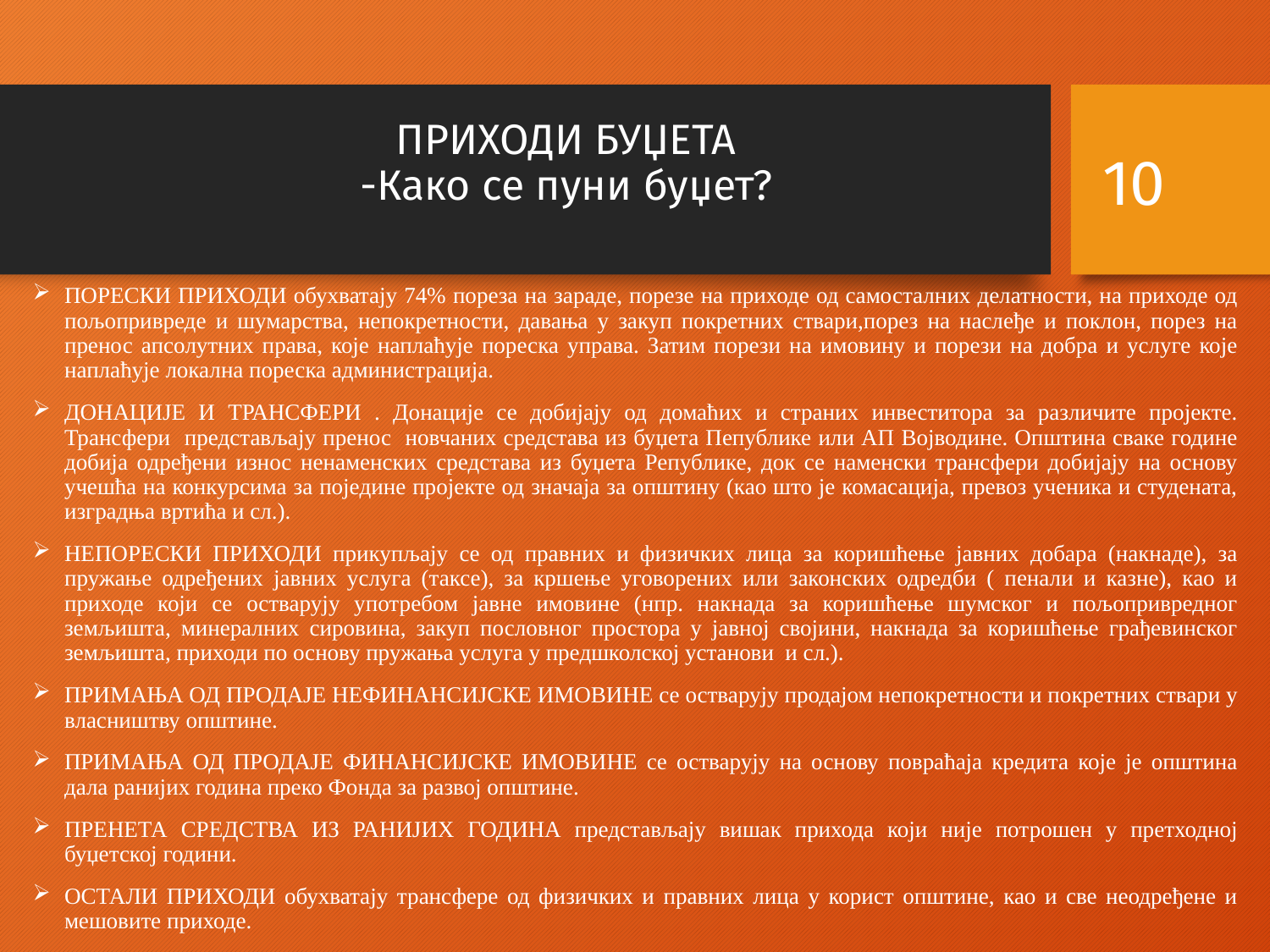

10
# ПРИХОДИ БУЏЕТА -Како се пуни буџет?
ПОРЕСКИ ПРИХОДИ обухватају 74% пореза на зараде, порезе на приходе од самосталних делатности, на приходе од пољопривреде и шумарства, непокретности, давања у закуп покретних ствари,порез на наслеђе и поклон, порез на пренос апсолутних права, које наплаћује пореска управа. Затим порези на имовину и порези на добра и услуге које наплаћује локална пореска администрација.
ДОНАЦИЈЕ И ТРАНСФЕРИ . Донације се добијају од домаћих и страних инвеститора за различите пројекте. Трансфери  представљају пренос  новчаних средстава из буџета Пепублике или АП Војводине. Општина сваке године добија одређени износ ненаменских средстава из буџета Републике, док се наменски трансфери добијају на основу учешћа на конкурсима за поједине пројекте од значаја за општину (као што је комасација, превоз ученика и студената, изградња вртића и сл.).
НЕПОРЕСКИ ПРИХОДИ прикупљају се од правних и физичких лица за коришћење јавних добара (накнаде), за пружање одређених јавних услуга (таксе), за кршењe уговорених или законских одредби ( пенали и казне), као и приходе који се остварују употребом јавне имовине (нпр. накнада за коришћење шумског и пољопривредног земљишта, минералних сировина, закуп пословног простора у јавној својини, накнада за коришћење грађевинског земљишта, приходи по основу пружања услуга у предшколској установи  и сл.).
ПРИМАЊА ОД ПРОДАЈЕ НЕФИНАНСИЈСКЕ ИМОВИНЕ се остварују продајом непокретности и покретних ствари у власништву општине.
ПРИМАЊА ОД ПРОДАЈЕ ФИНАНСИЈСКЕ ИМОВИНЕ се остварују на основу повраћаја кредита које је општина дала ранијих година преко Фонда за развој општине.
ПРЕНЕТА СРЕДСТВА ИЗ РАНИЈИХ ГОДИНА представљају вишак прихода који није потрошен у претходној буџетској години.
ОСТАЛИ ПРИХОДИ обухватају трансфере од физичких и правних лица у корист општине, као и све неодређене и мешовите приходе.